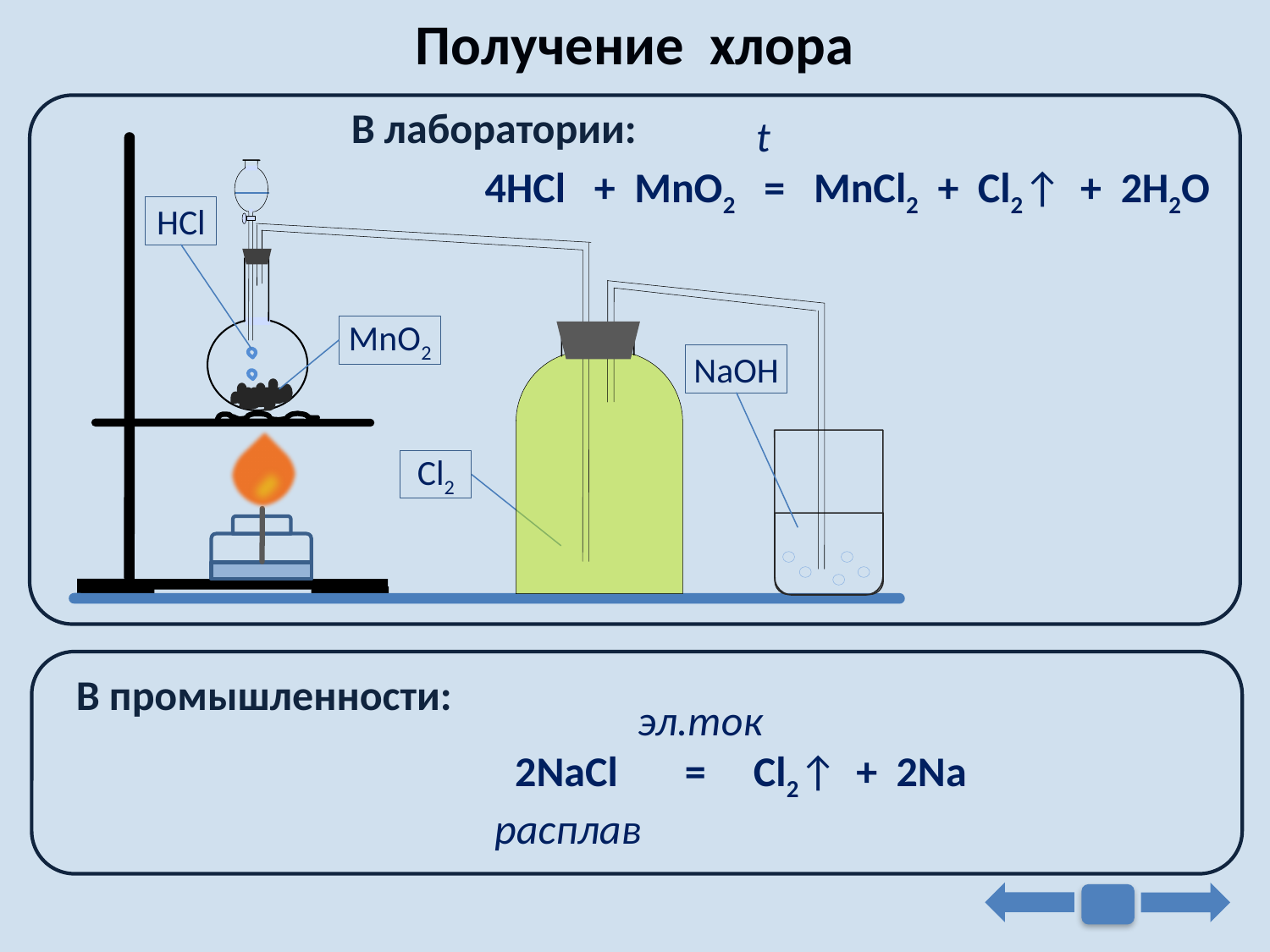

Получение  хлора

HCl
MnO2
NaOH
Cl2
В лаборатории:
                               t
4HCl   +  MnO2   =   MnCl2  +  Cl2↑  +  2H2O

В промышленности:
                          эл.ток
2NaCl       =     Cl2↑  +  2Nа
           расплав